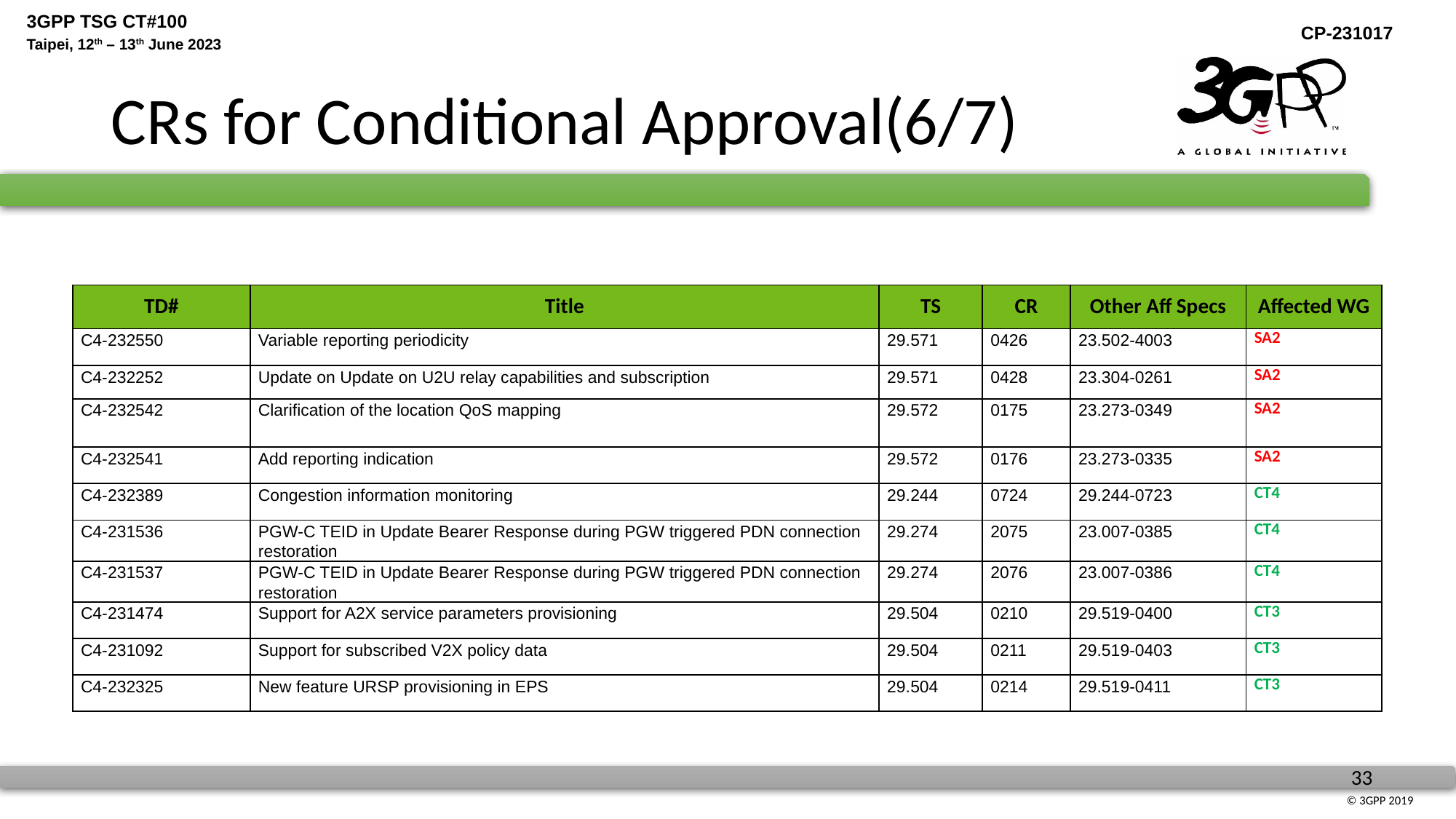

# CRs for Conditional Approval(6/7)
| TD# | Title | TS | CR | Other Aff Specs | Affected WG |
| --- | --- | --- | --- | --- | --- |
| C4-232550 | Variable reporting periodicity | 29.571 | 0426 | 23.502-4003 | SA2 |
| C4-232252 | Update on Update on U2U relay capabilities and subscription | 29.571 | 0428 | 23.304-0261 | SA2 |
| C4-232542 | Clarification of the location QoS mapping | 29.572 | 0175 | 23.273-0349 | SA2 |
| C4-232541 | Add reporting indication | 29.572 | 0176 | 23.273-0335 | SA2 |
| C4-232389 | Congestion information monitoring | 29.244 | 0724 | 29.244-0723 | CT4 |
| C4-231536 | PGW-C TEID in Update Bearer Response during PGW triggered PDN connection restoration | 29.274 | 2075 | 23.007-0385 | CT4 |
| C4-231537 | PGW-C TEID in Update Bearer Response during PGW triggered PDN connection restoration | 29.274 | 2076 | 23.007-0386 | CT4 |
| C4-231474 | Support for A2X service parameters provisioning | 29.504 | 0210 | 29.519-0400 | CT3 |
| C4-231092 | Support for subscribed V2X policy data | 29.504 | 0211 | 29.519-0403 | CT3 |
| C4-232325 | New feature URSP provisioning in EPS | 29.504 | 0214 | 29.519-0411 | CT3 |